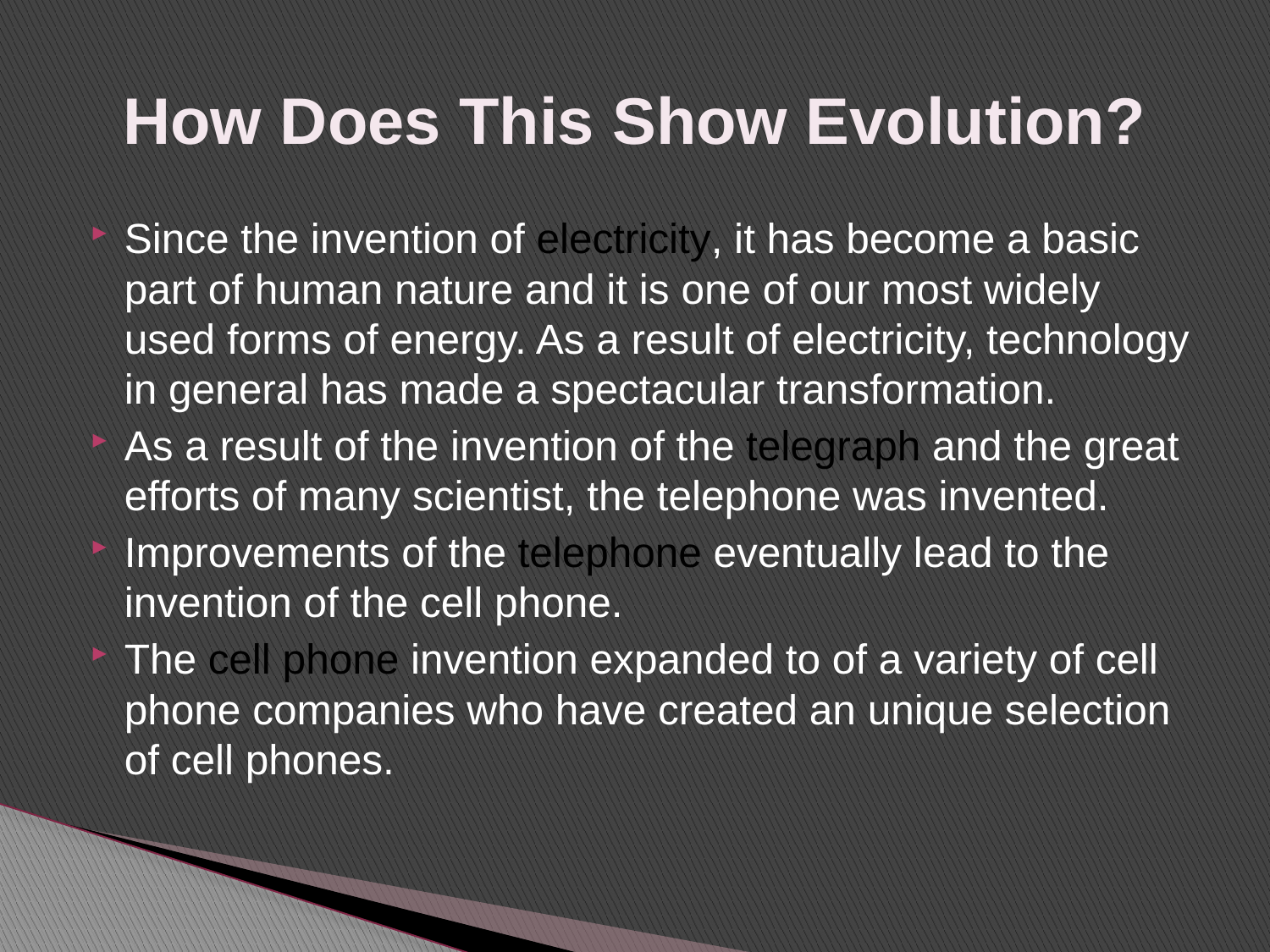

# How Does This Show Evolution?
Since the invention of electricity, it has become a basic part of human nature and it is one of our most widely used forms of energy. As a result of electricity, technology in general has made a spectacular transformation.
As a result of the invention of the telegraph and the great efforts of many scientist, the telephone was invented.
Improvements of the telephone eventually lead to the invention of the cell phone.
The cell phone invention expanded to of a variety of cell phone companies who have created an unique selection of cell phones.